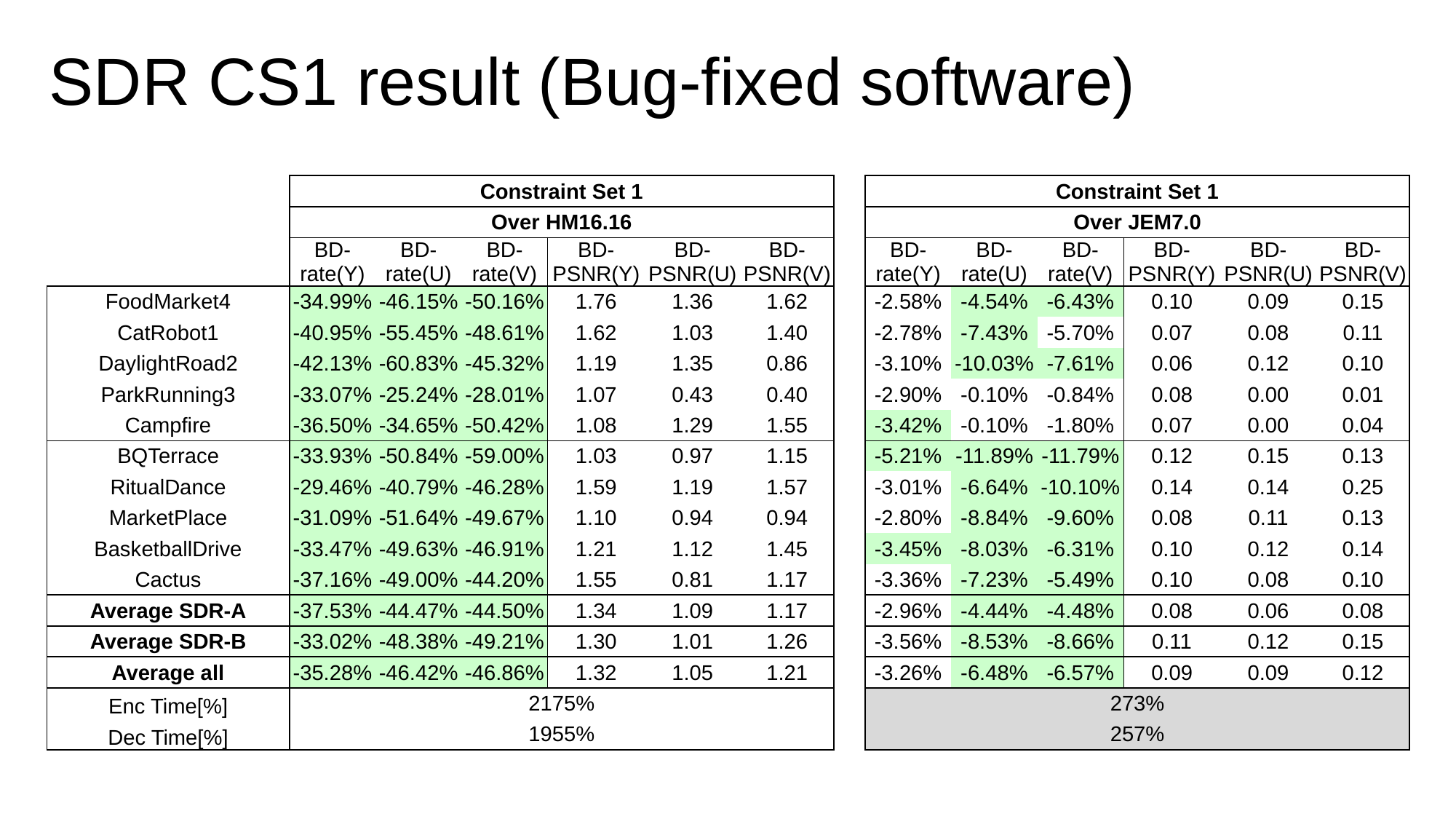

# SDR CS1 result (Bug-fixed software)
|  | Constraint Set 1 |  |  |  |  |  |  | Constraint Set 1 |  |  |  |  |  |
| --- | --- | --- | --- | --- | --- | --- | --- | --- | --- | --- | --- | --- | --- |
|  | Over HM16.16 |  |  |  |  |  |  | Over JEM7.0 |  |  |  |  |  |
|  | BD-rate(Y) | BD-rate(U) | BD-rate(V) | BD-PSNR(Y) | BD-PSNR(U) | BD-PSNR(V) |  | BD-rate(Y) | BD-rate(U) | BD-rate(V) | BD-PSNR(Y) | BD-PSNR(U) | BD-PSNR(V) |
| FoodMarket4 | -34.99% | -46.15% | -50.16% | 1.76 | 1.36 | 1.62 |  | -2.58% | -4.54% | -6.43% | 0.10 | 0.09 | 0.15 |
| CatRobot1 | -40.95% | -55.45% | -48.61% | 1.62 | 1.03 | 1.40 |  | -2.78% | -7.43% | -5.70% | 0.07 | 0.08 | 0.11 |
| DaylightRoad2 | -42.13% | -60.83% | -45.32% | 1.19 | 1.35 | 0.86 |  | -3.10% | -10.03% | -7.61% | 0.06 | 0.12 | 0.10 |
| ParkRunning3 | -33.07% | -25.24% | -28.01% | 1.07 | 0.43 | 0.40 |  | -2.90% | -0.10% | -0.84% | 0.08 | 0.00 | 0.01 |
| Campfire | -36.50% | -34.65% | -50.42% | 1.08 | 1.29 | 1.55 |  | -3.42% | -0.10% | -1.80% | 0.07 | 0.00 | 0.04 |
| BQTerrace | -33.93% | -50.84% | -59.00% | 1.03 | 0.97 | 1.15 |  | -5.21% | -11.89% | -11.79% | 0.12 | 0.15 | 0.13 |
| RitualDance | -29.46% | -40.79% | -46.28% | 1.59 | 1.19 | 1.57 |  | -3.01% | -6.64% | -10.10% | 0.14 | 0.14 | 0.25 |
| MarketPlace | -31.09% | -51.64% | -49.67% | 1.10 | 0.94 | 0.94 |  | -2.80% | -8.84% | -9.60% | 0.08 | 0.11 | 0.13 |
| BasketballDrive | -33.47% | -49.63% | -46.91% | 1.21 | 1.12 | 1.45 |  | -3.45% | -8.03% | -6.31% | 0.10 | 0.12 | 0.14 |
| Cactus | -37.16% | -49.00% | -44.20% | 1.55 | 0.81 | 1.17 |  | -3.36% | -7.23% | -5.49% | 0.10 | 0.08 | 0.10 |
| Average SDR-A | -37.53% | -44.47% | -44.50% | 1.34 | 1.09 | 1.17 |  | -2.96% | -4.44% | -4.48% | 0.08 | 0.06 | 0.08 |
| Average SDR-B | -33.02% | -48.38% | -49.21% | 1.30 | 1.01 | 1.26 |  | -3.56% | -8.53% | -8.66% | 0.11 | 0.12 | 0.15 |
| Average all | -35.28% | -46.42% | -46.86% | 1.32 | 1.05 | 1.21 |  | -3.26% | -6.48% | -6.57% | 0.09 | 0.09 | 0.12 |
| Enc Time[%] | 2175% |  |  |  |  |  |  | 273% |  |  |  |  |  |
| Dec Time[%] | 1955% |  |  |  |  |  |  | 257% |  |  |  |  |  |